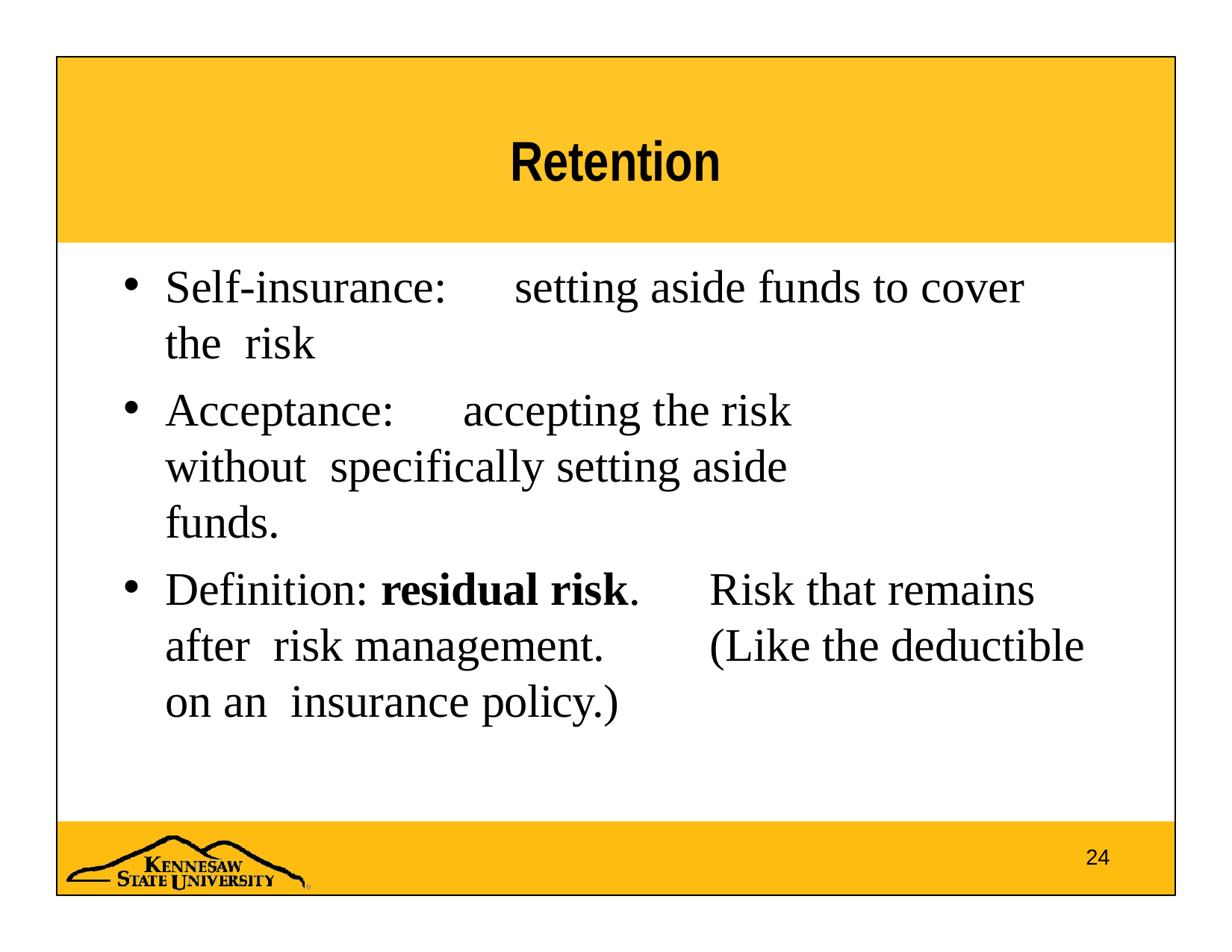

# Retention
Self-insurance:	setting aside funds to cover the  risk
Acceptance:	accepting the risk without  specifically setting aside funds.
Definition: residual risk.	Risk that remains after  risk management.	(Like the deductible on an  insurance policy.)

24